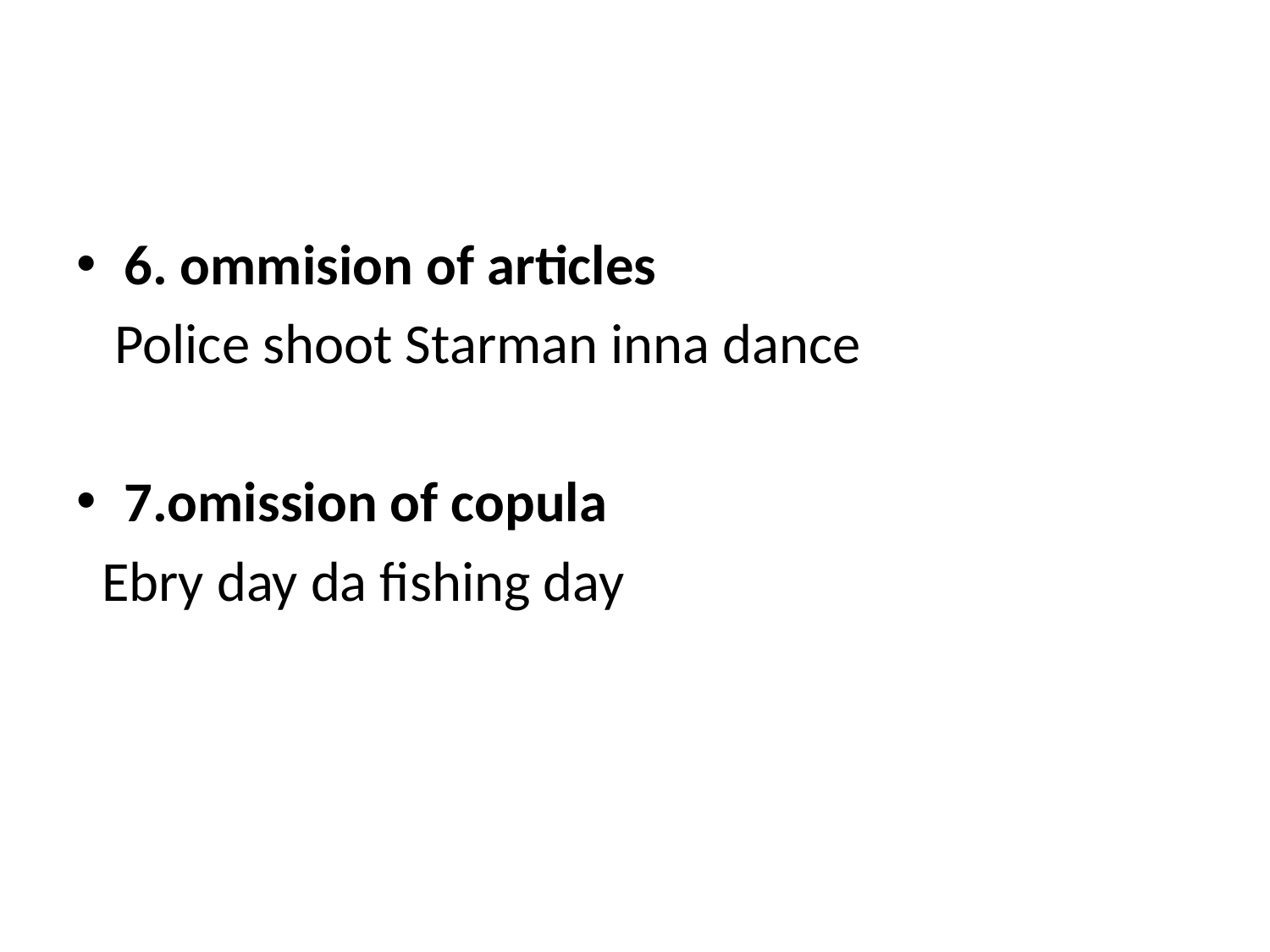

#
6. ommision of articles
   Police shoot Starman inna dance

7.omission of copula
  Ebry day da fishing day